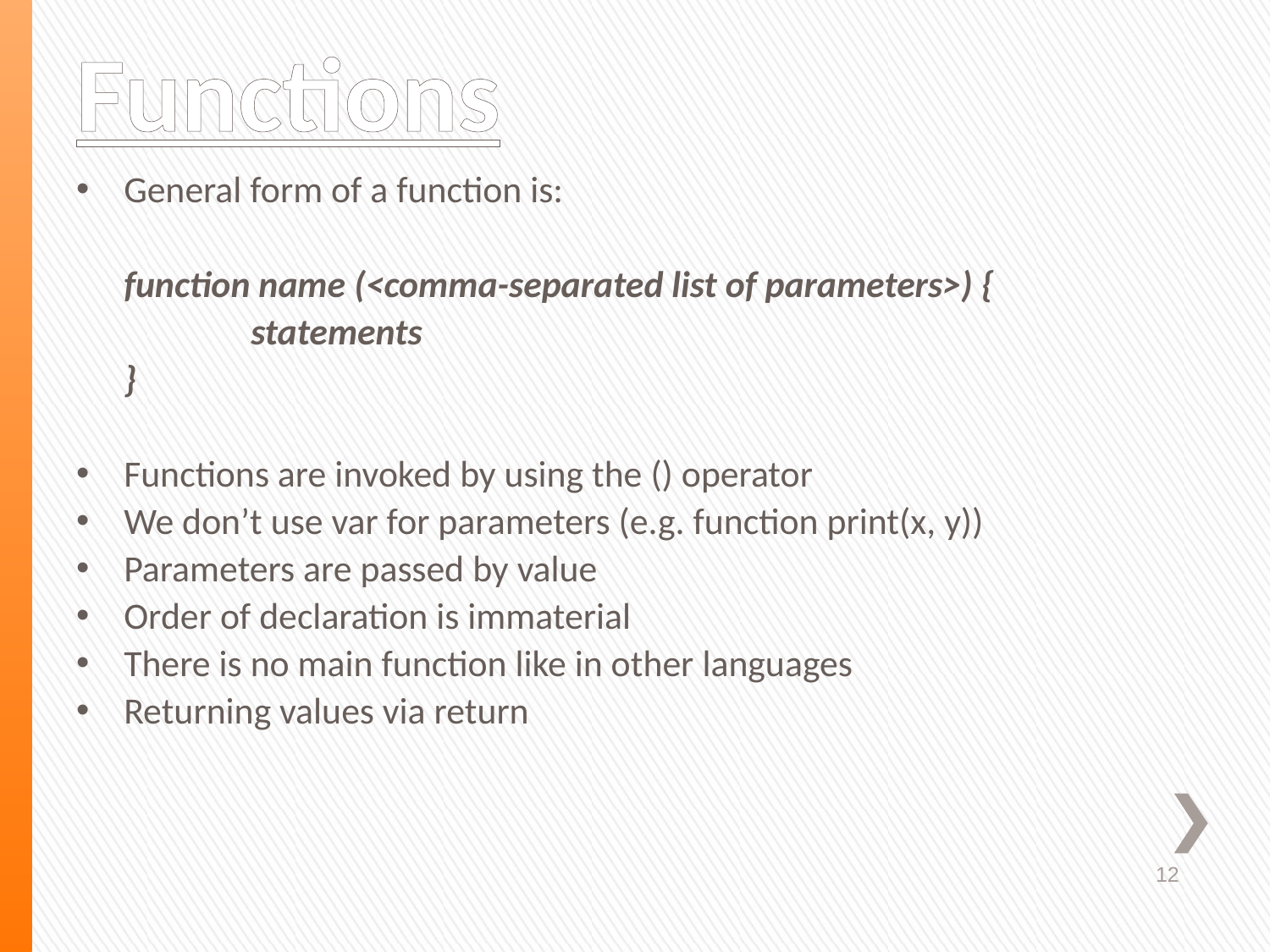

# Functions
General form of a function is:

	function name (<comma-separated list of parameters>) {
		statements
	}

Functions are invoked by using the () operator
We don’t use var for parameters (e.g. function print(x, y))
Parameters are passed by value
Order of declaration is immaterial
There is no main function like in other languages
Returning values via return
12